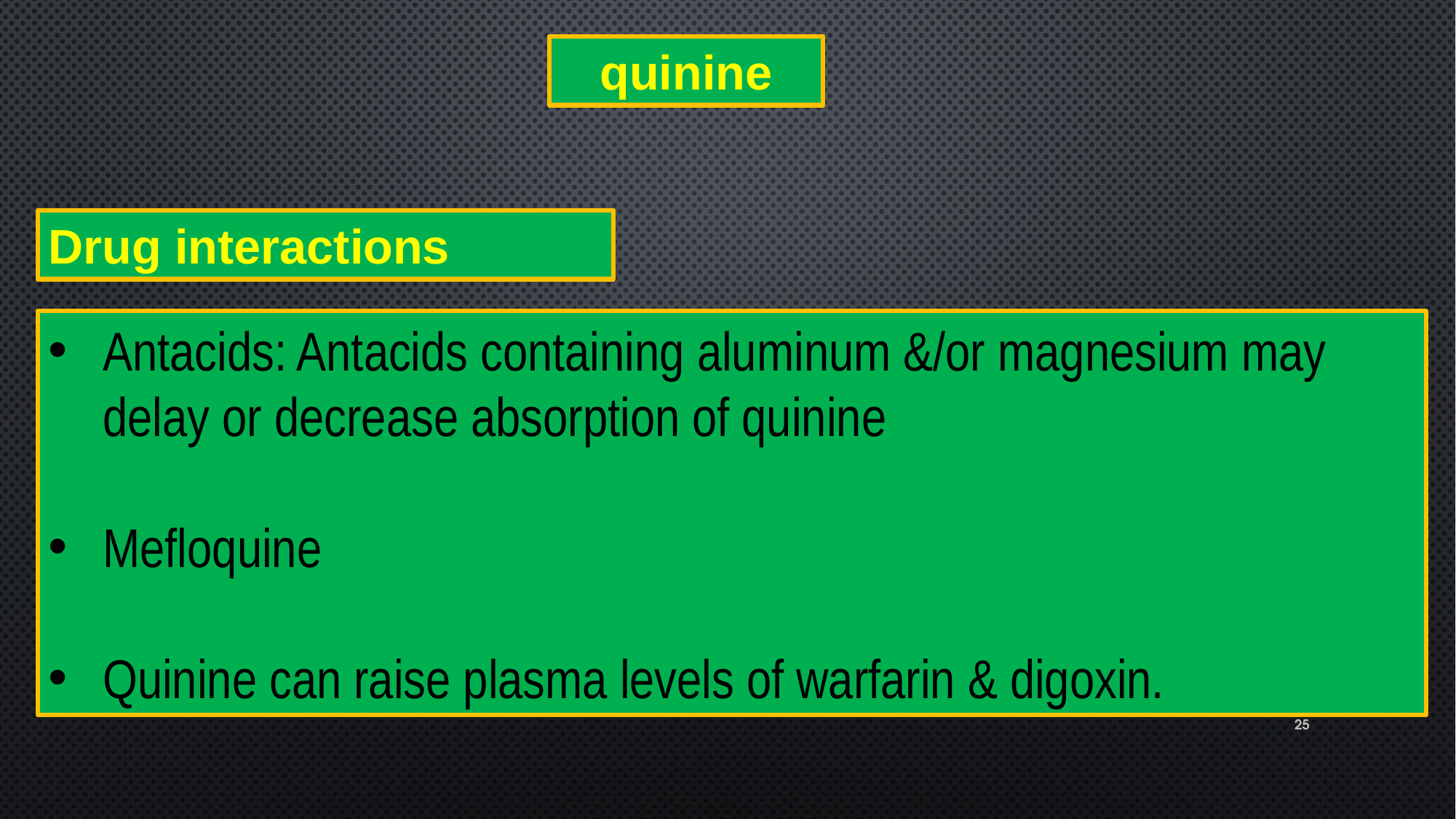

quinine
Drug interactions
Antacids: Antacids containing aluminum &/or magnesium may delay or decrease absorption of quinine

Mefloquine

Quinine can raise plasma levels of warfarin & digoxin.
25